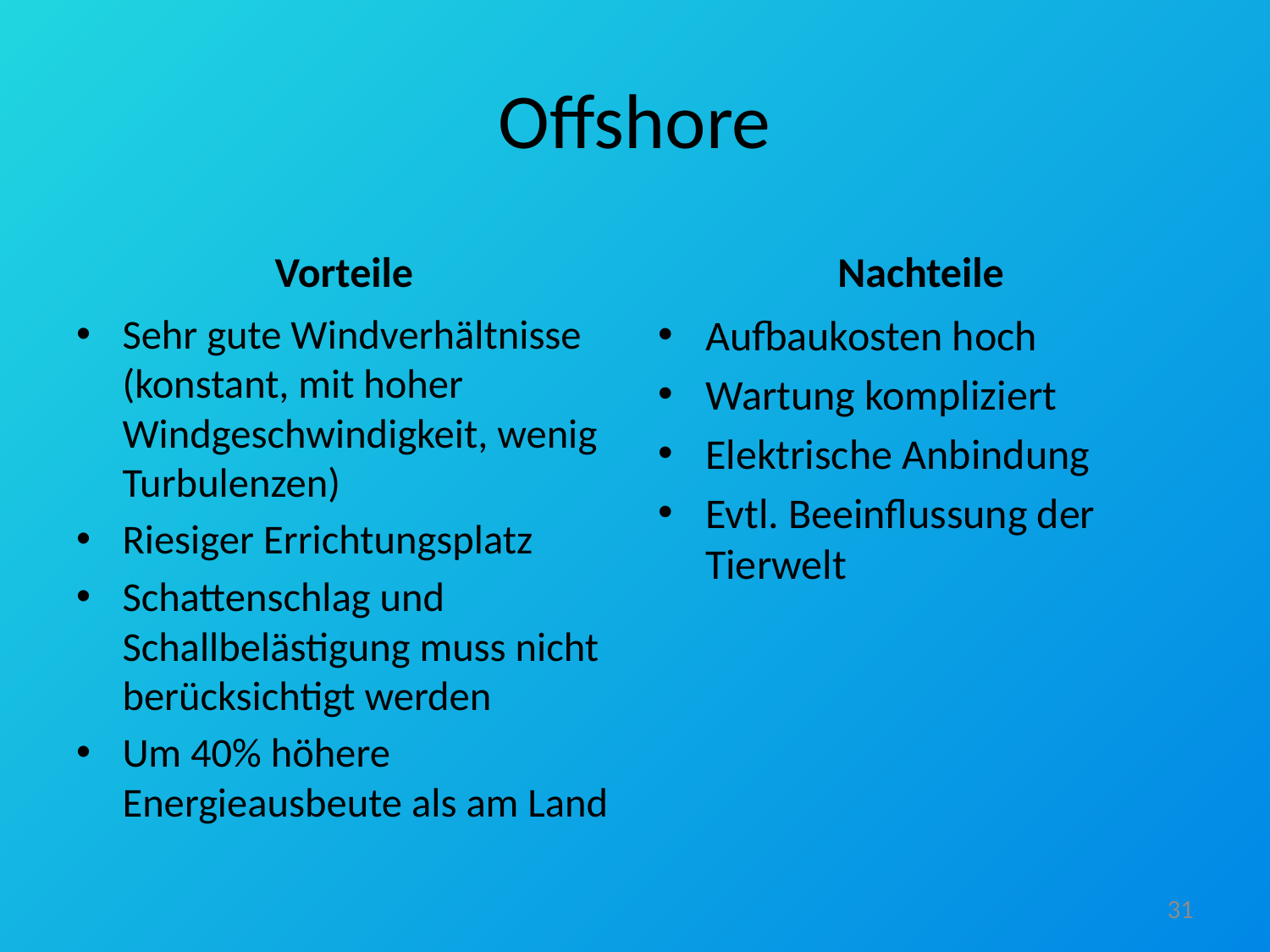

# Offshore
Vorteile
Nachteile
Sehr gute Windverhältnisse
(konstant, mit hoher Windgeschwindigkeit, wenig Turbulenzen)
Riesiger Errichtungsplatz
Schattenschlag und Schallbelästigung muss nicht berücksichtigt werden
Um 40% höhere Energieausbeute als am Land

Aufbaukosten hoch
Wartung kompliziert
Elektrische Anbindung
Evtl. Beeinflussung der Tierwelt

31